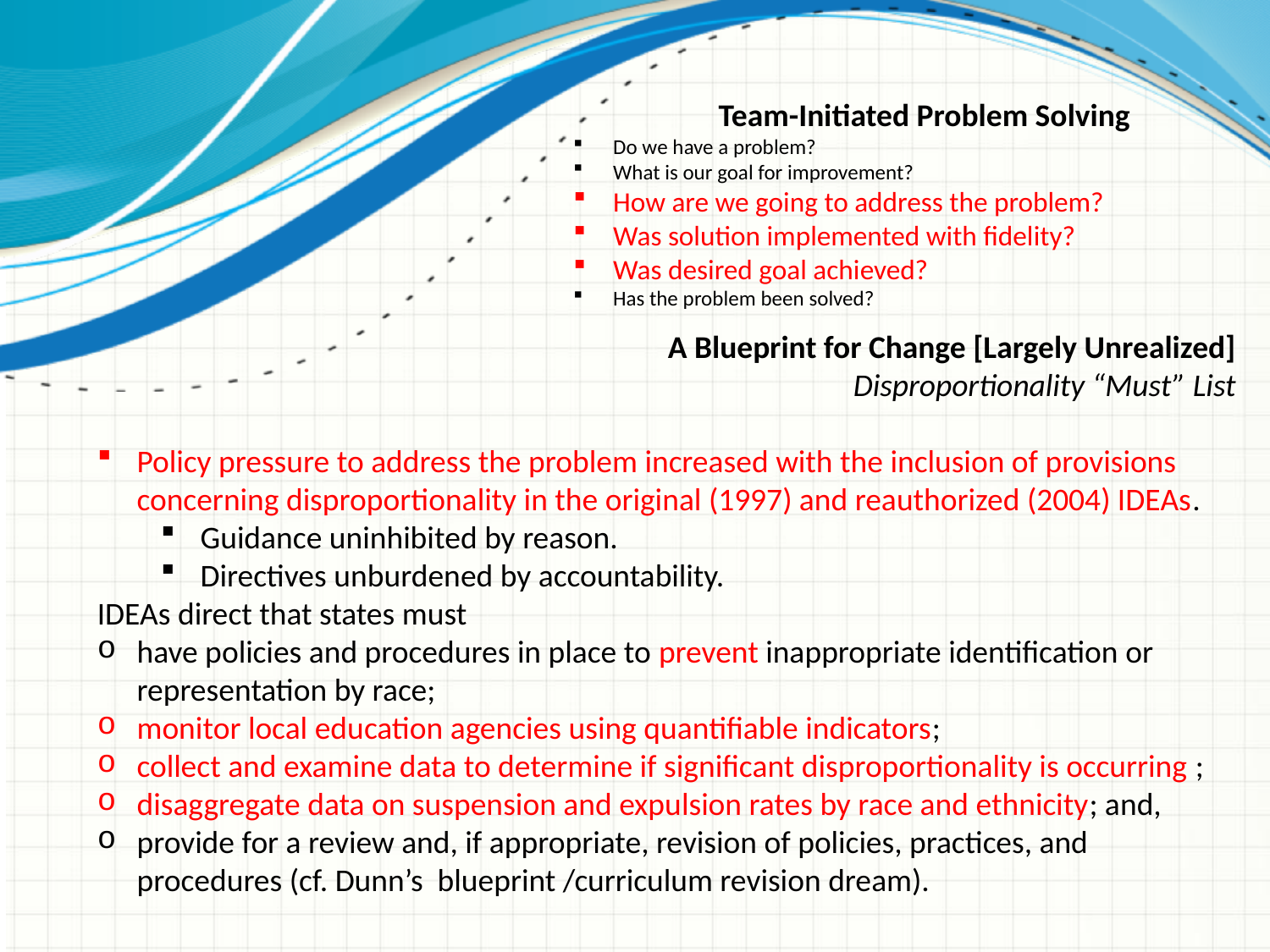

Team-Initiated Problem Solving
Do we have a problem?
What is our goal for improvement?
How are we going to address the problem?
Was solution implemented with fidelity?
Was desired goal achieved?
Has the problem been solved?
A Blueprint for Change [Largely Unrealized]
Disproportionality “Must” List

Policy pressure to address the problem increased with the inclusion of provisions concerning disproportionality in the original (1997) and reauthorized (2004) IDEAs.
Guidance uninhibited by reason.
Directives unburdened by accountability.
IDEAs direct that states must
have policies and procedures in place to prevent inappropriate identification or representation by race;
monitor local education agencies using quantifiable indicators;
collect and examine data to determine if significant disproportionality is occurring ;
disaggregate data on suspension and expulsion rates by race and ethnicity; and,
provide for a review and, if appropriate, revision of policies, practices, and procedures (cf. Dunn’s  blueprint /curriculum revision dream).